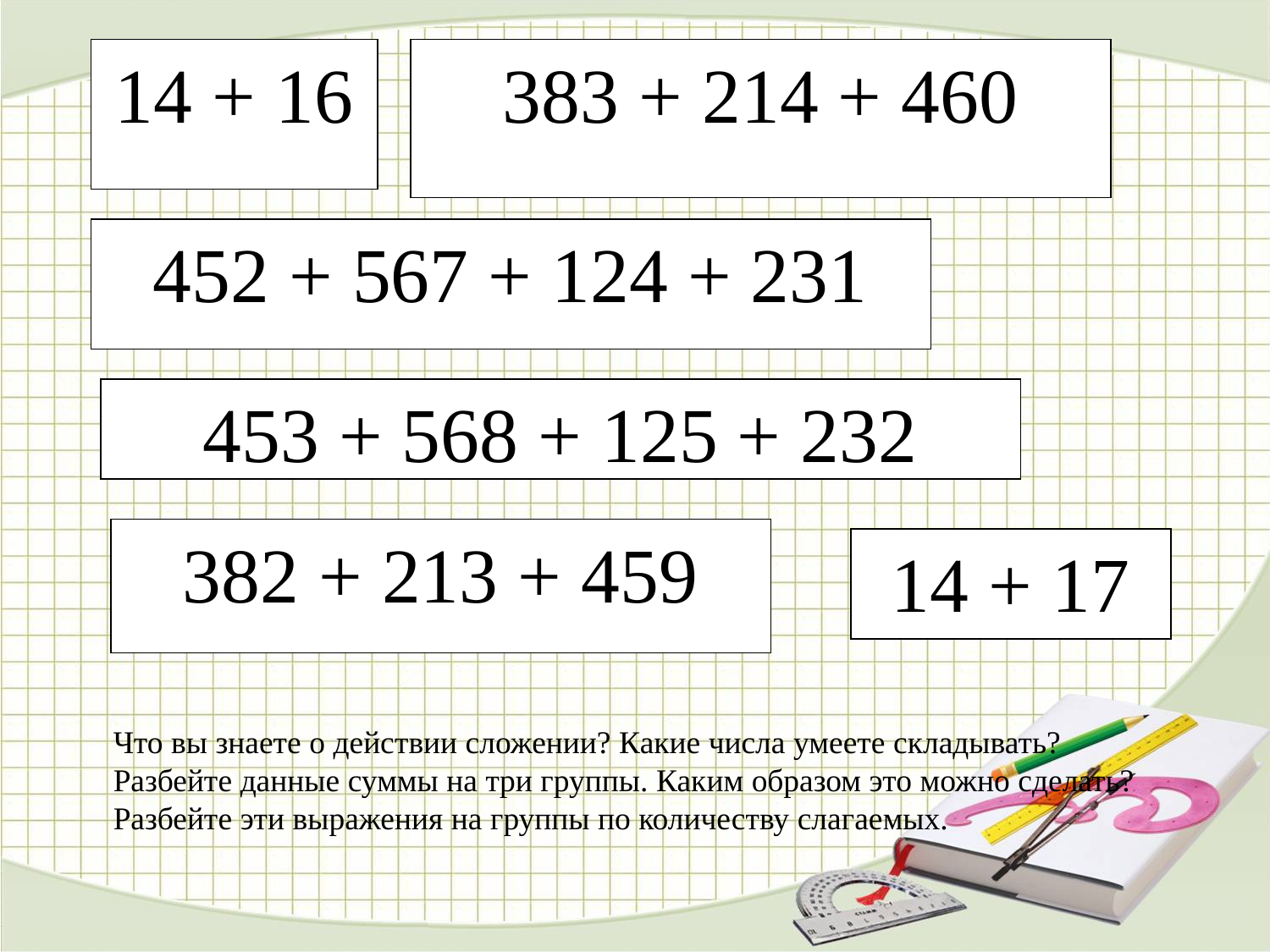

14 + 16
383 + 214 + 460
452 + 567 + 124 + 231
453 + 568 + 125 + 232
382 + 213 + 459
14 + 17
Что вы знаете о действии сложении? Какие числа умеете складывать?
Разбейте данные суммы на три группы. Каким образом это можно сделать?
Разбейте эти выражения на группы по количеству слагаемых.